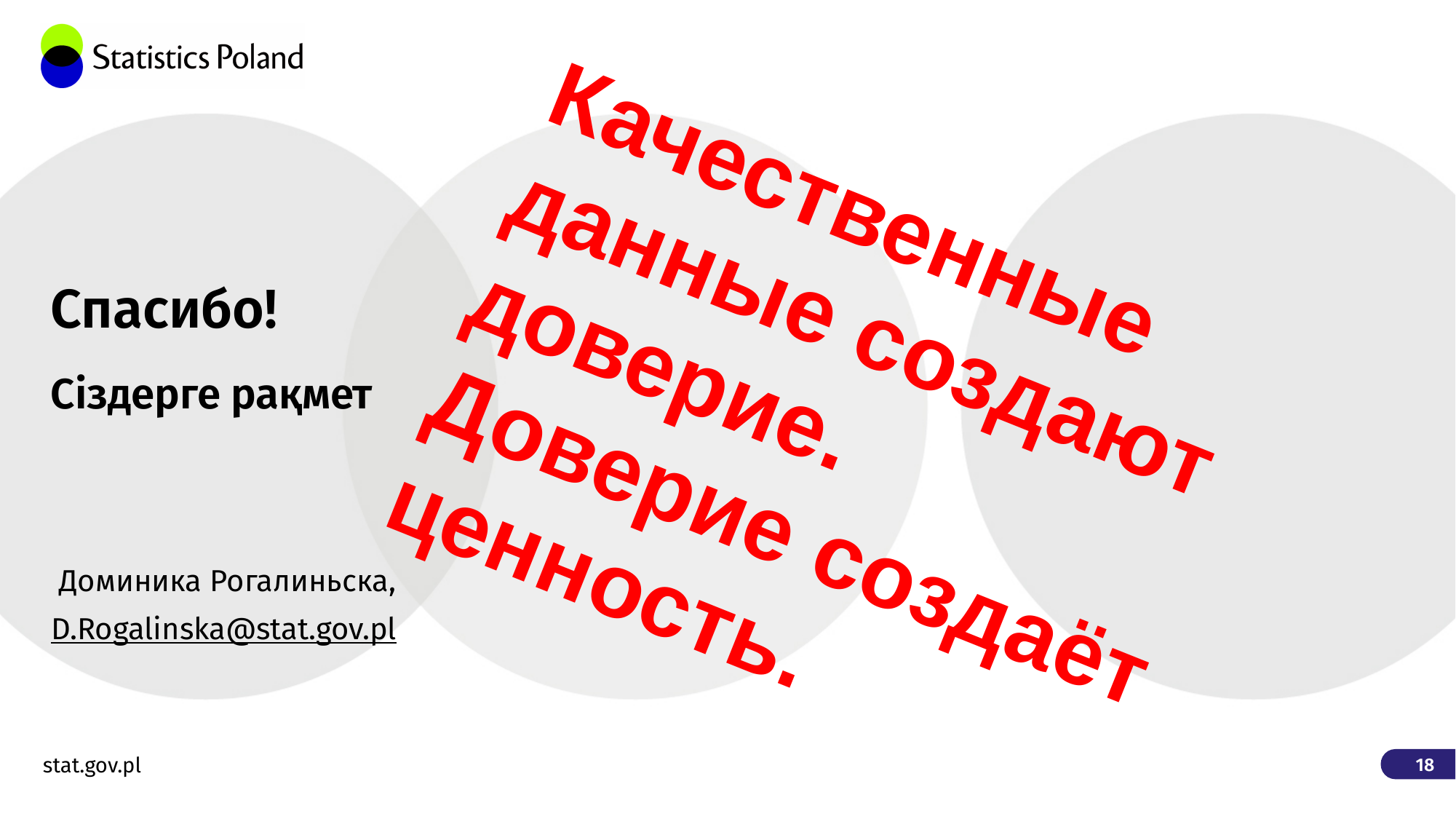

Спасибо!
Качественные данные создают доверие.
Доверие создаёт ценность.
Сіздерге рақмет
 Доминика Рогалиньска,
D.Rogalinska@stat.gov.pl

stat.gov.pl